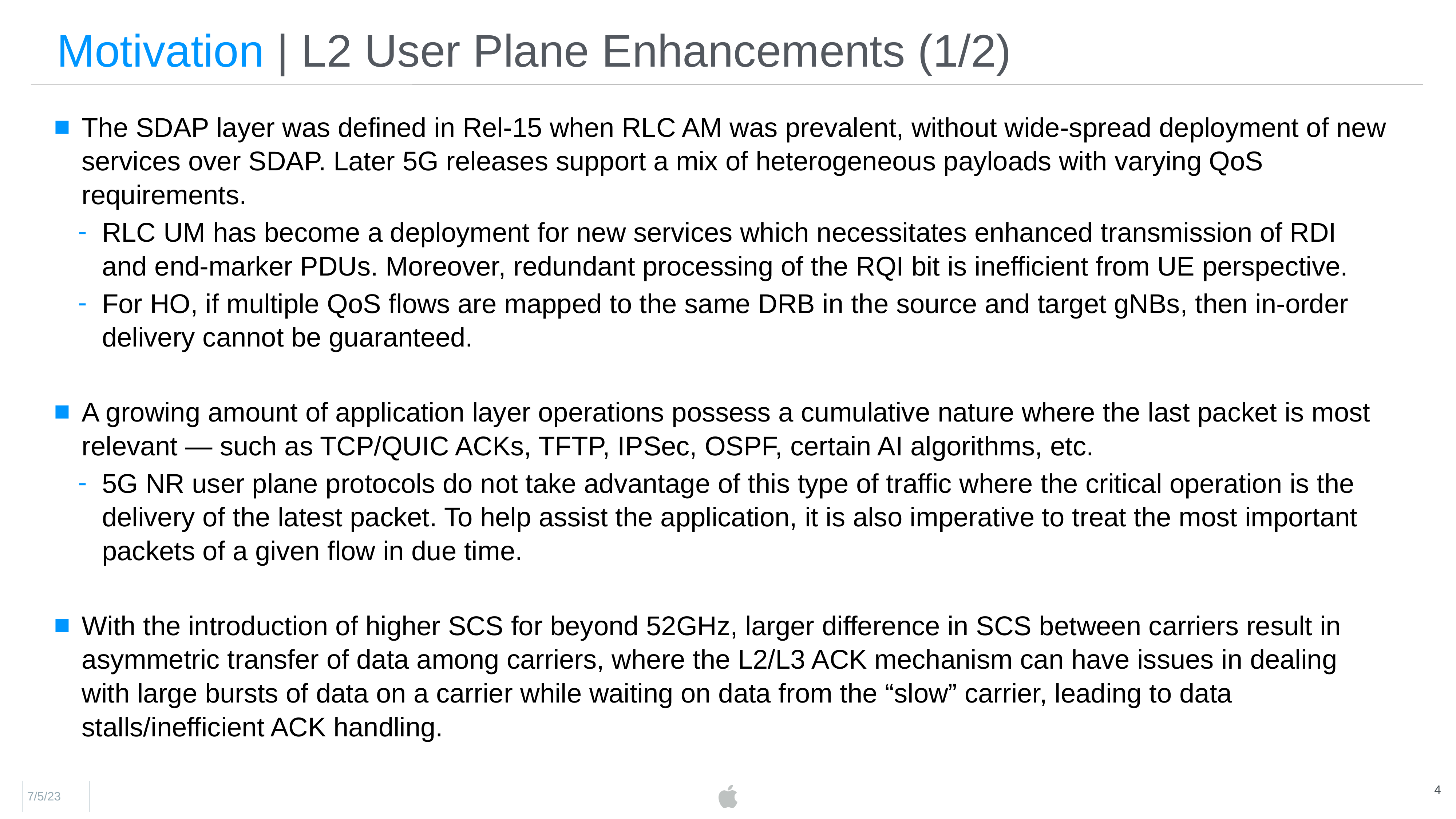

Motivation | L2 User Plane Enhancements (1/2)
The SDAP layer was defined in Rel-15 when RLC AM was prevalent, without wide-spread deployment of new services over SDAP. Later 5G releases support a mix of heterogeneous payloads with varying QoS requirements.
RLC UM has become a deployment for new services which necessitates enhanced transmission of RDI and end-marker PDUs. Moreover, redundant processing of the RQI bit is inefficient from UE perspective.
For HO, if multiple QoS flows are mapped to the same DRB in the source and target gNBs, then in-order delivery cannot be guaranteed.

A growing amount of application layer operations possess a cumulative nature where the last packet is most relevant — such as TCP/QUIC ACKs, TFTP, IPSec, OSPF, certain AI algorithms, etc.
5G NR user plane protocols do not take advantage of this type of traffic where the critical operation is the delivery of the latest packet. To help assist the application, it is also imperative to treat the most important packets of a given flow in due time.

With the introduction of higher SCS for beyond 52GHz, larger difference in SCS between carriers result in asymmetric transfer of data among carriers, where the L2/L3 ACK mechanism can have issues in dealing with large bursts of data on a carrier while waiting on data from the “slow” carrier, leading to data stalls/inefficient ACK handling.
4